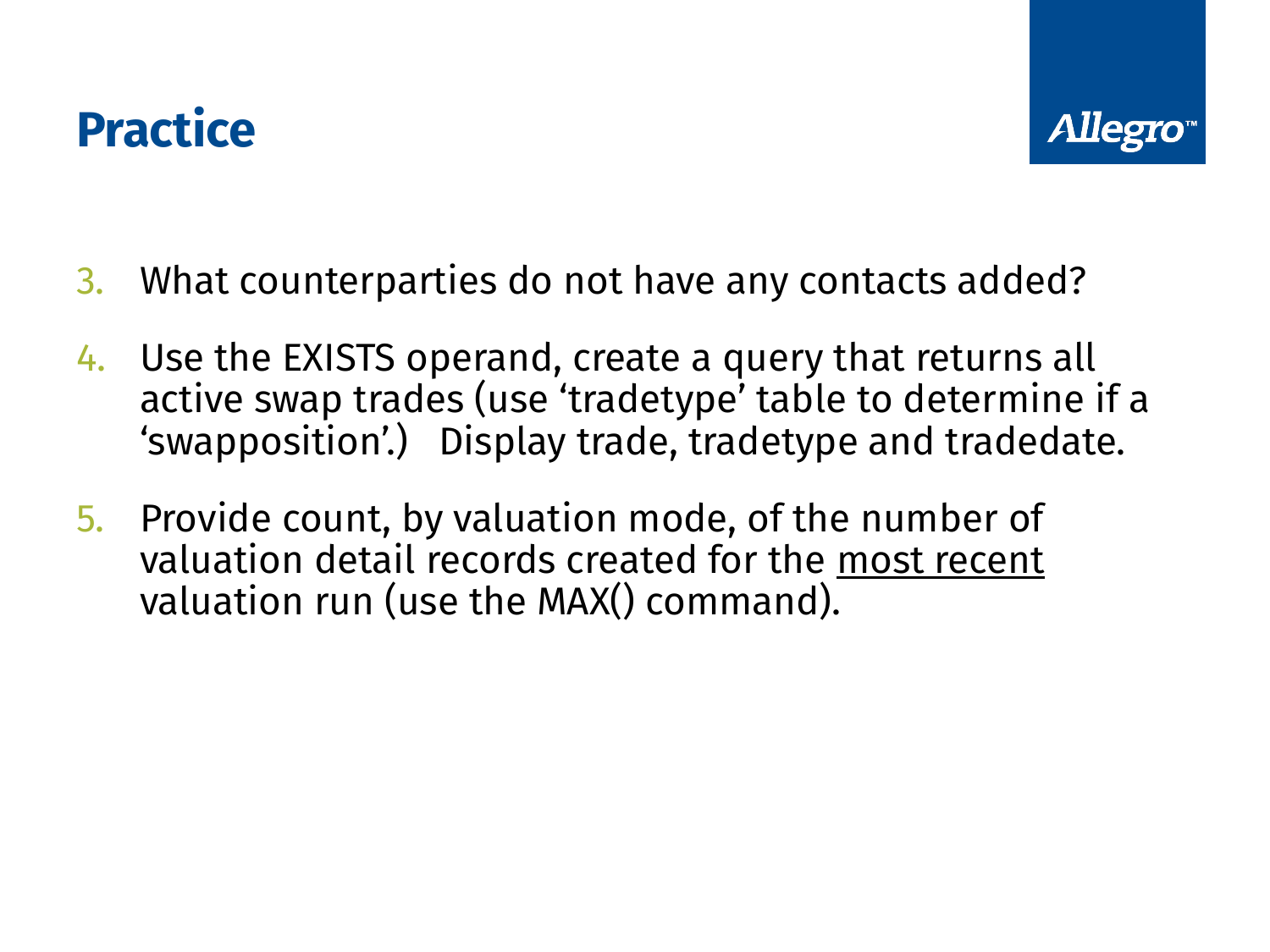

# Practice

What counterparties do not have any contacts added?
Use the EXISTS operand, create a query that returns all active swap trades (use ‘tradetype’ table to determine if a ‘swapposition’.)   Display trade, tradetype and tradedate.
Provide count, by valuation mode, of the number of valuation detail records created for the most recent valuation run (use the MAX() command).